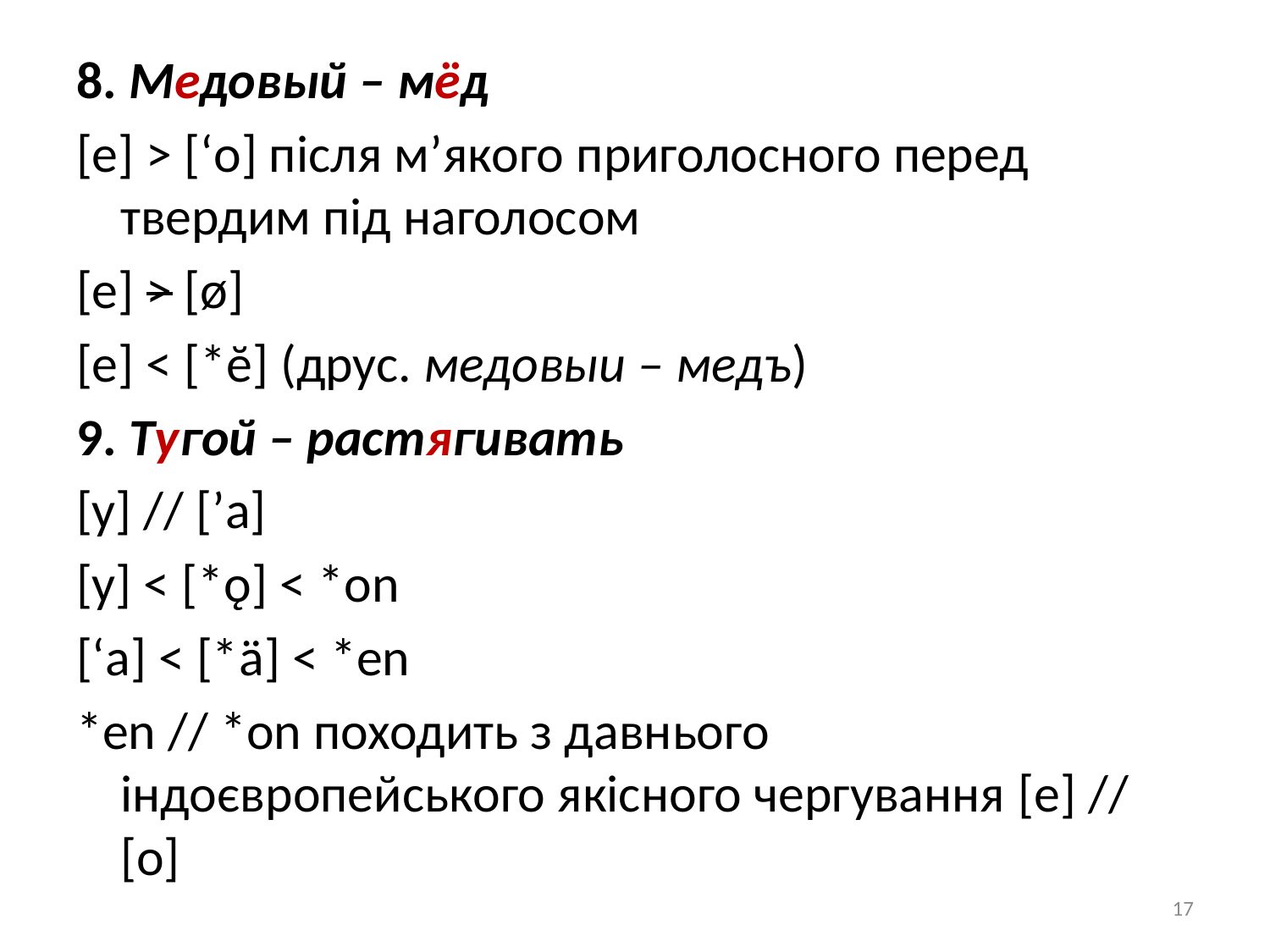

8. Медовый – мёд
[е] > [‘o] після м’якого приголосного перед твердим під наголосом
[е] > [ø]
[е] < [*ĕ] (друс. медовыи – медъ)
9. Тугой – растягивать
[у] // [’а]
[у] < [*ǫ] < *on
[‘а] < [*ä] < *en
*en // *on походить з давнього індоєвропейського якісного чергування [е] // [о]
17